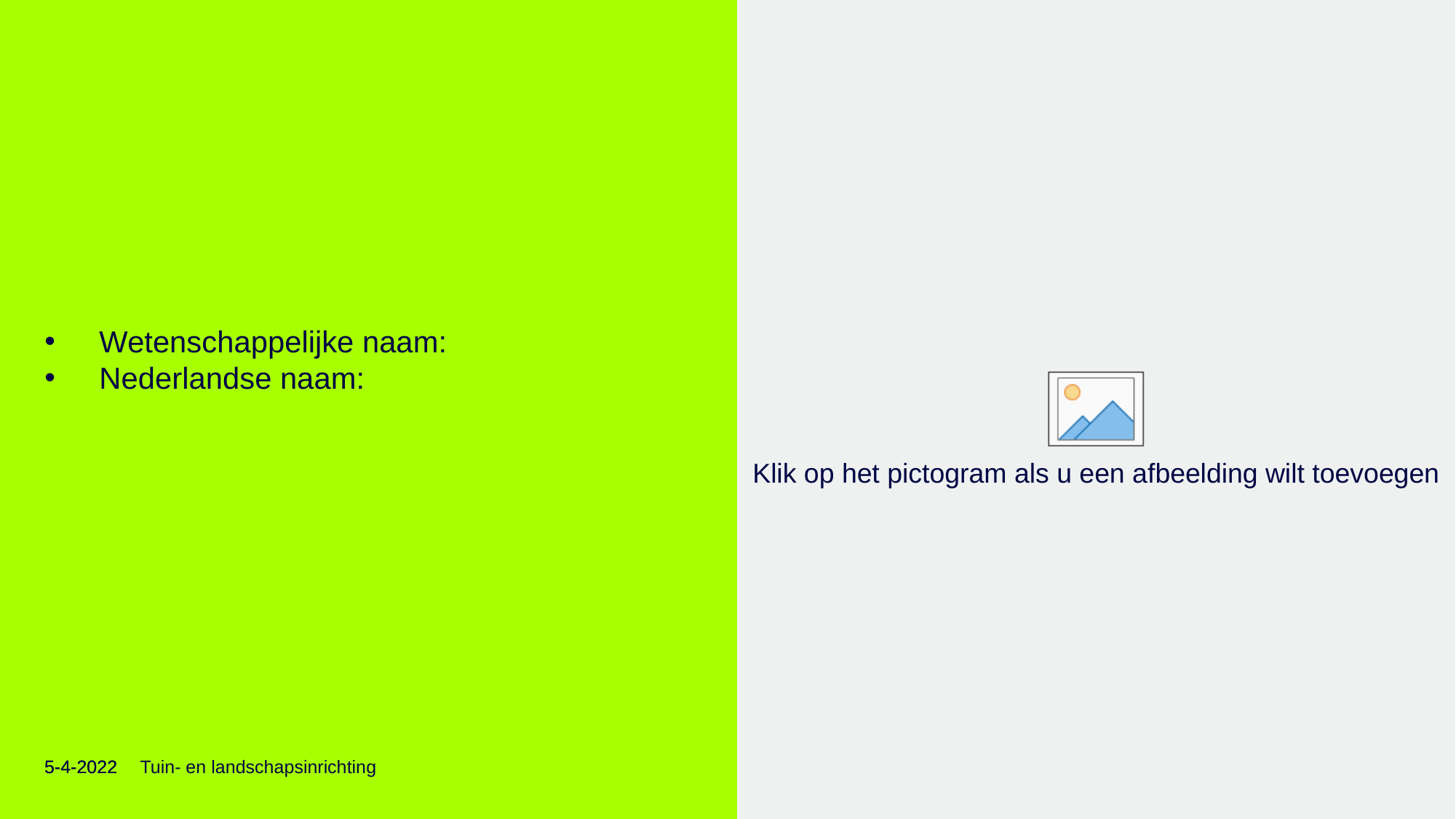

#
Wetenschappelijke naam:
Nederlandse naam:

5-4-2022
5-4-2022
Tuin- en landschapsinrichting
24